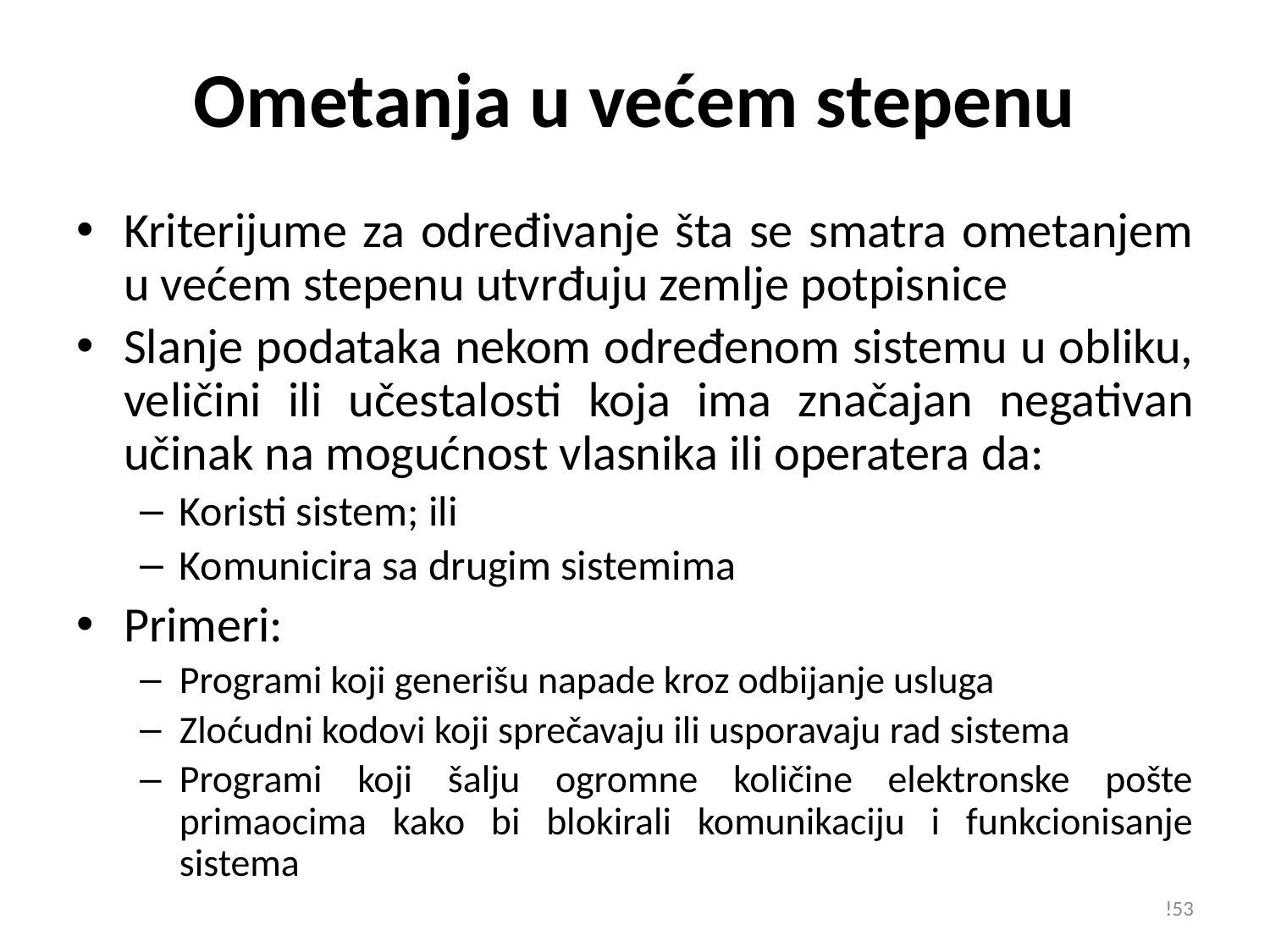

# Ometanja u većem stepenu
Kriterijume za određivanje šta se smatra ometanjem u većem stepenu utvrđuju zemlje potpisnice
Slanje podataka nekom određenom sistemu u obliku, veličini ili učestalosti koja ima značajan negativan učinak na mogućnost vlasnika ili operatera da:
Koristi sistem; ili
Komunicira sa drugim sistemima
Primeri:
Programi koji generišu napade kroz odbijanje usluga
Zloćudni kodovi koji sprečavaju ili usporavaju rad sistema
Programi koji šalju ogromne količine elektronske pošte primaocima kako bi blokirali komunikaciju i funkcionisanje sistema
!53